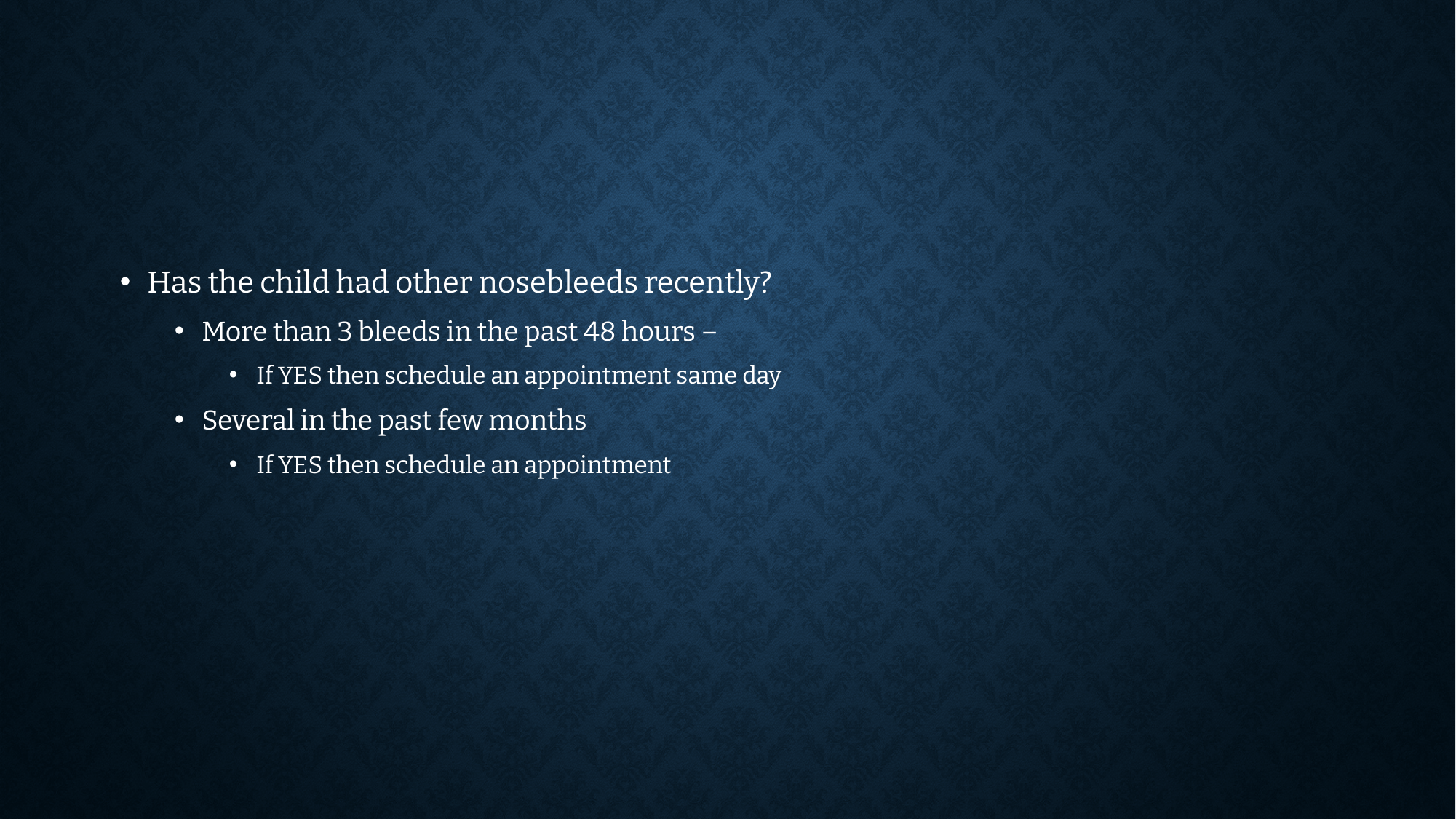

Has the child had other nosebleeds recently?
More than 3 bleeds in the past 48 hours –
If YES then schedule an appointment same day
Several in the past few months
If YES then schedule an appointment